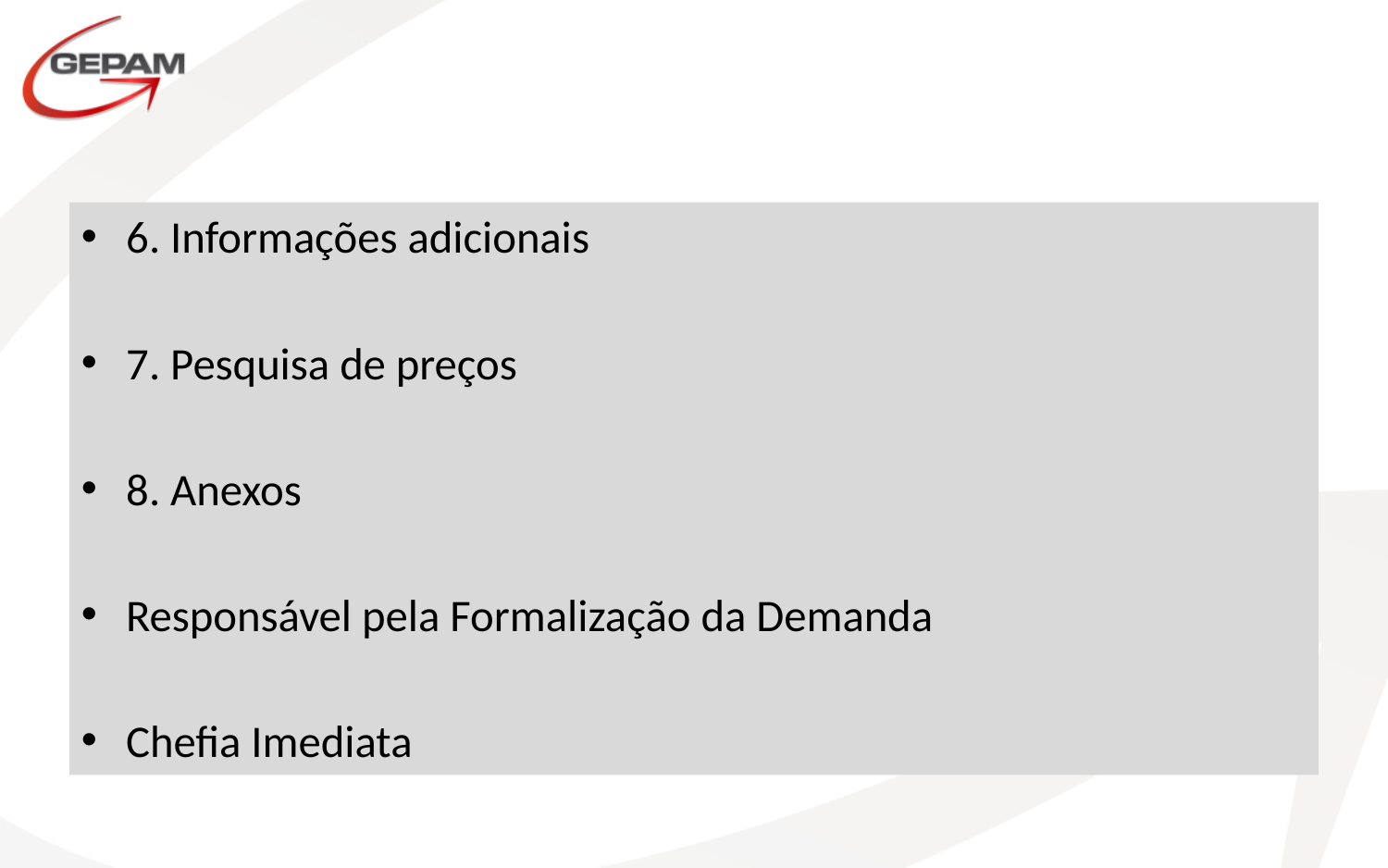

#
6. Informações adicionais

7. Pesquisa de preços

8. Anexos

Responsável pela Formalização da Demanda

Chefia Imediata